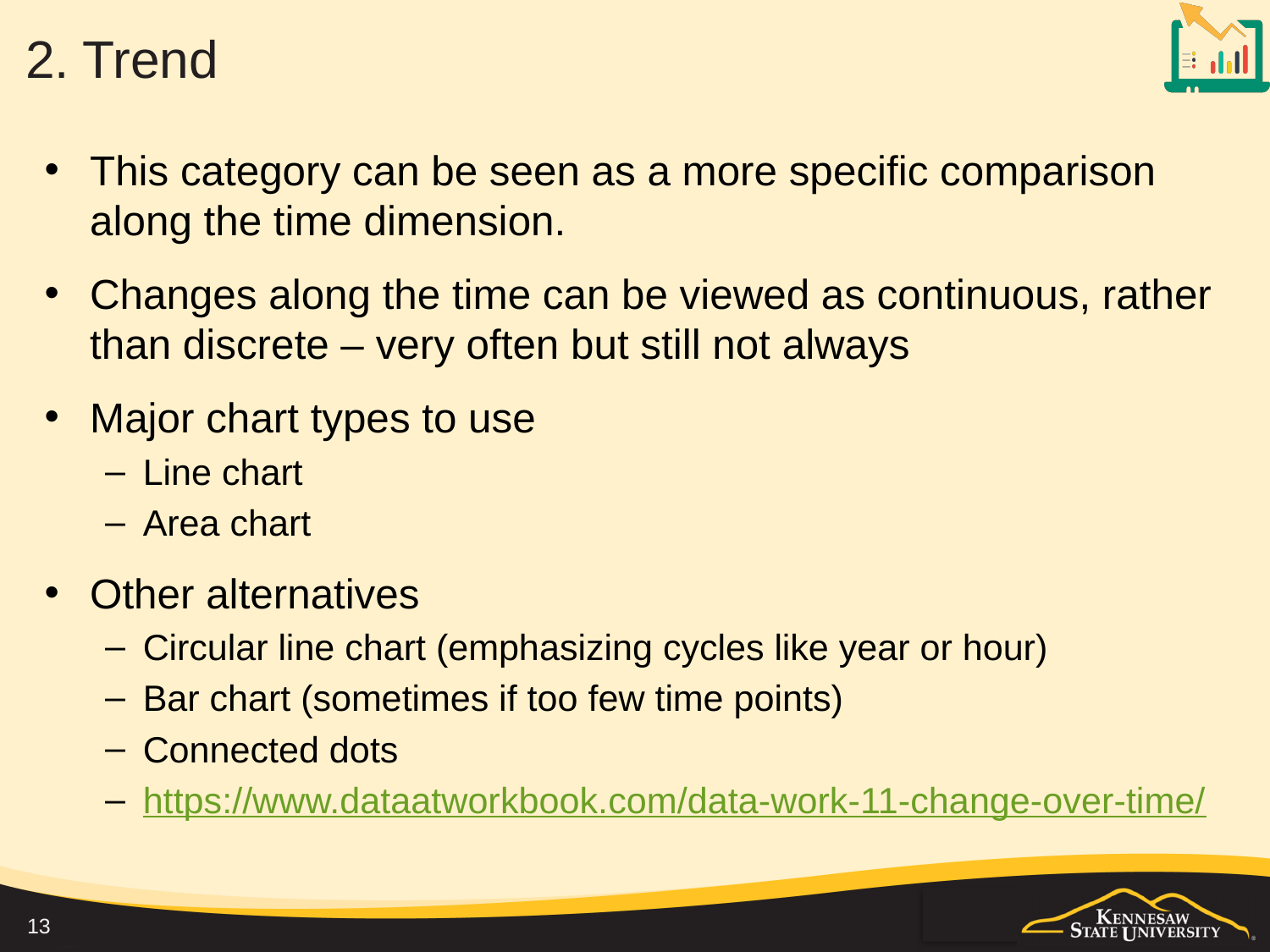

# 2. Trend
This category can be seen as a more specific comparison along the time dimension.
Changes along the time can be viewed as continuous, rather than discrete – very often but still not always
Major chart types to use
Line chart
Area chart
Other alternatives
Circular line chart (emphasizing cycles like year or hour)
Bar chart (sometimes if too few time points)
Connected dots
https://www.dataatworkbook.com/data-work-11-change-over-time/
13